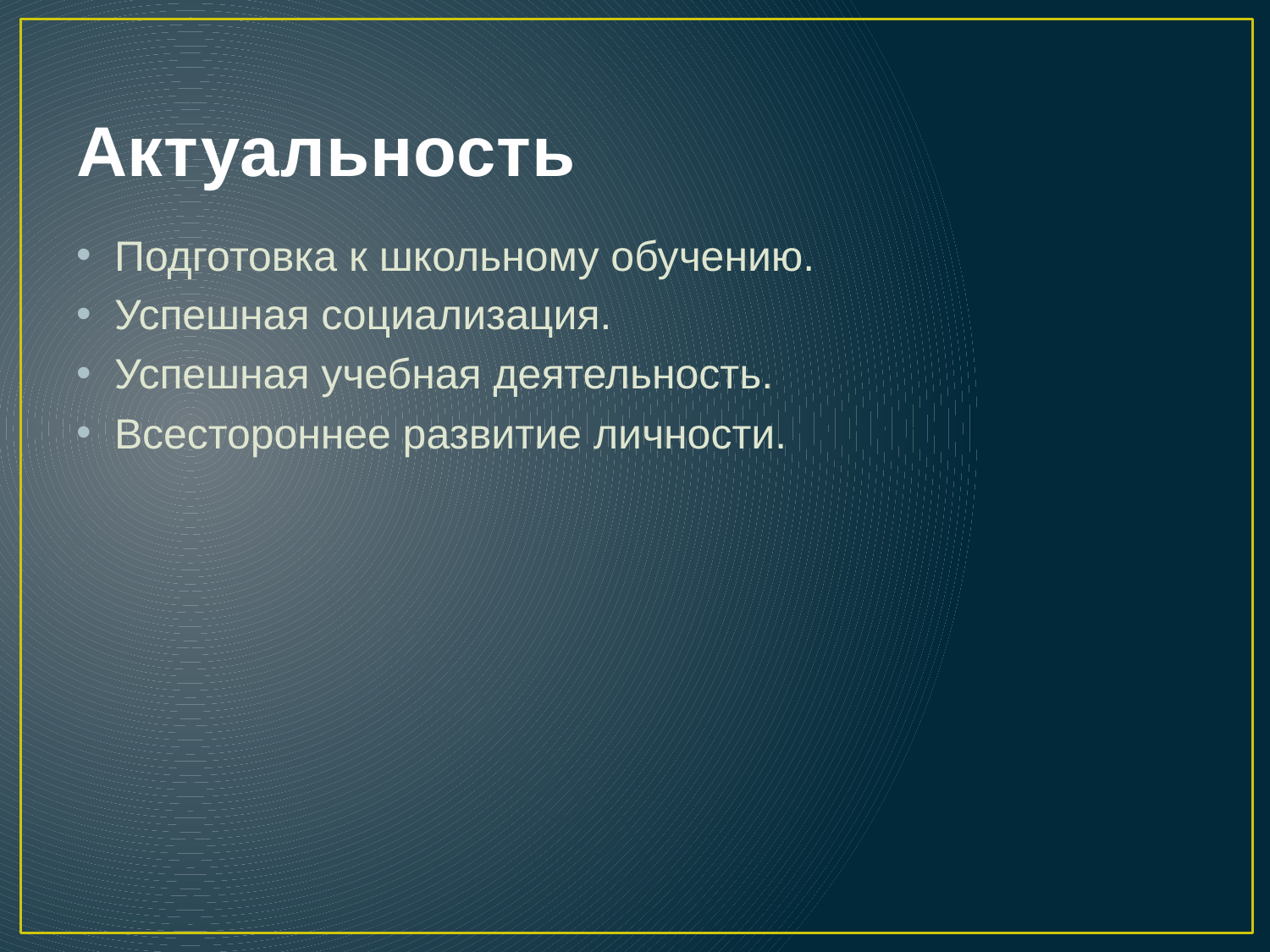

# Актуальность
Подготовка к школьному обучению.
Успешная социализация.
Успешная учебная деятельность.
Всестороннее развитие личности.